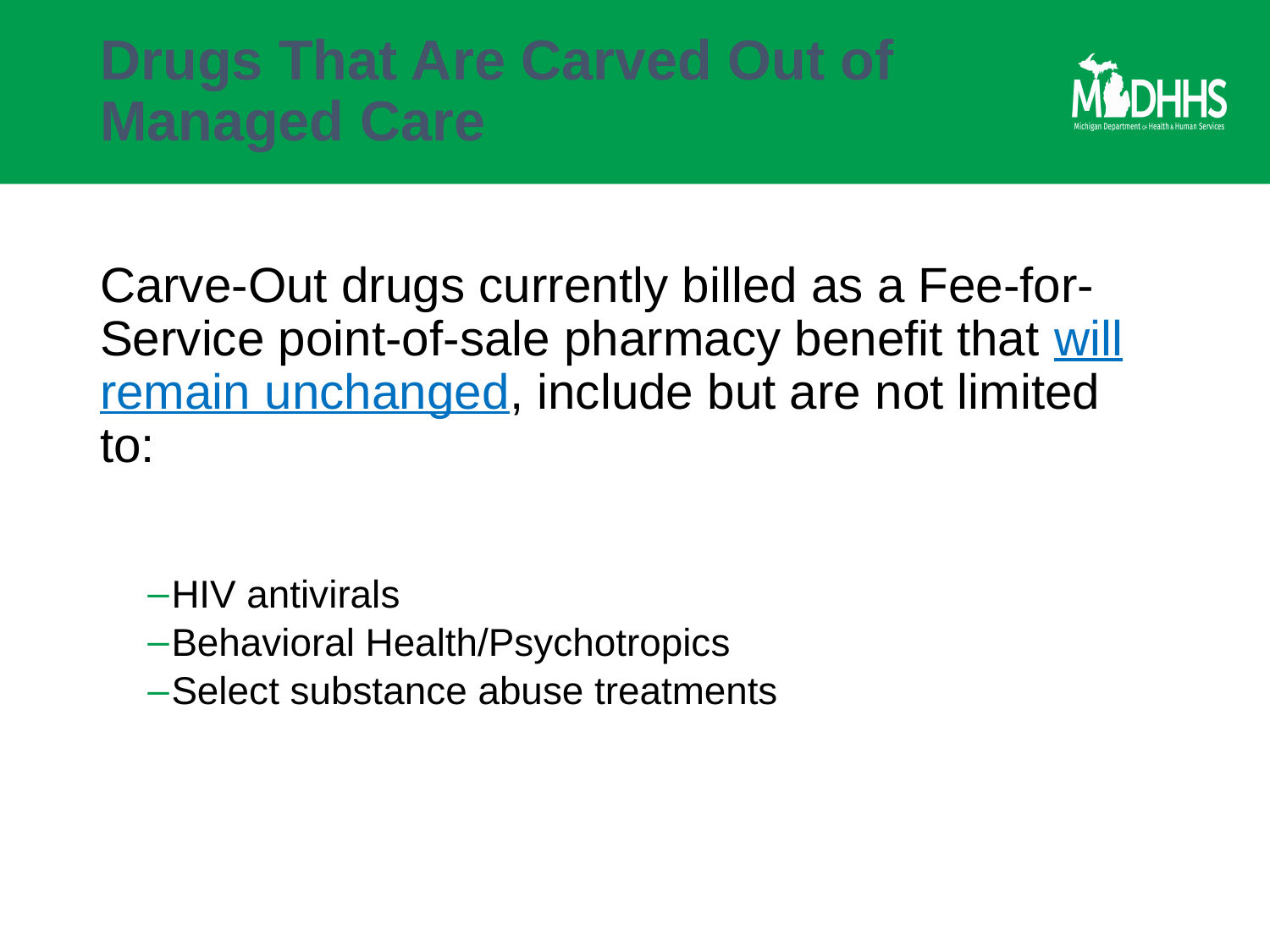

# Drugs That Are Carved Out of Managed Care
Carve-Out drugs currently billed as a Fee-for-Service point-of-sale pharmacy benefit that will remain unchanged, include but are not limited to:

HIV antivirals
Behavioral Health/Psychotropics
Select substance abuse treatments